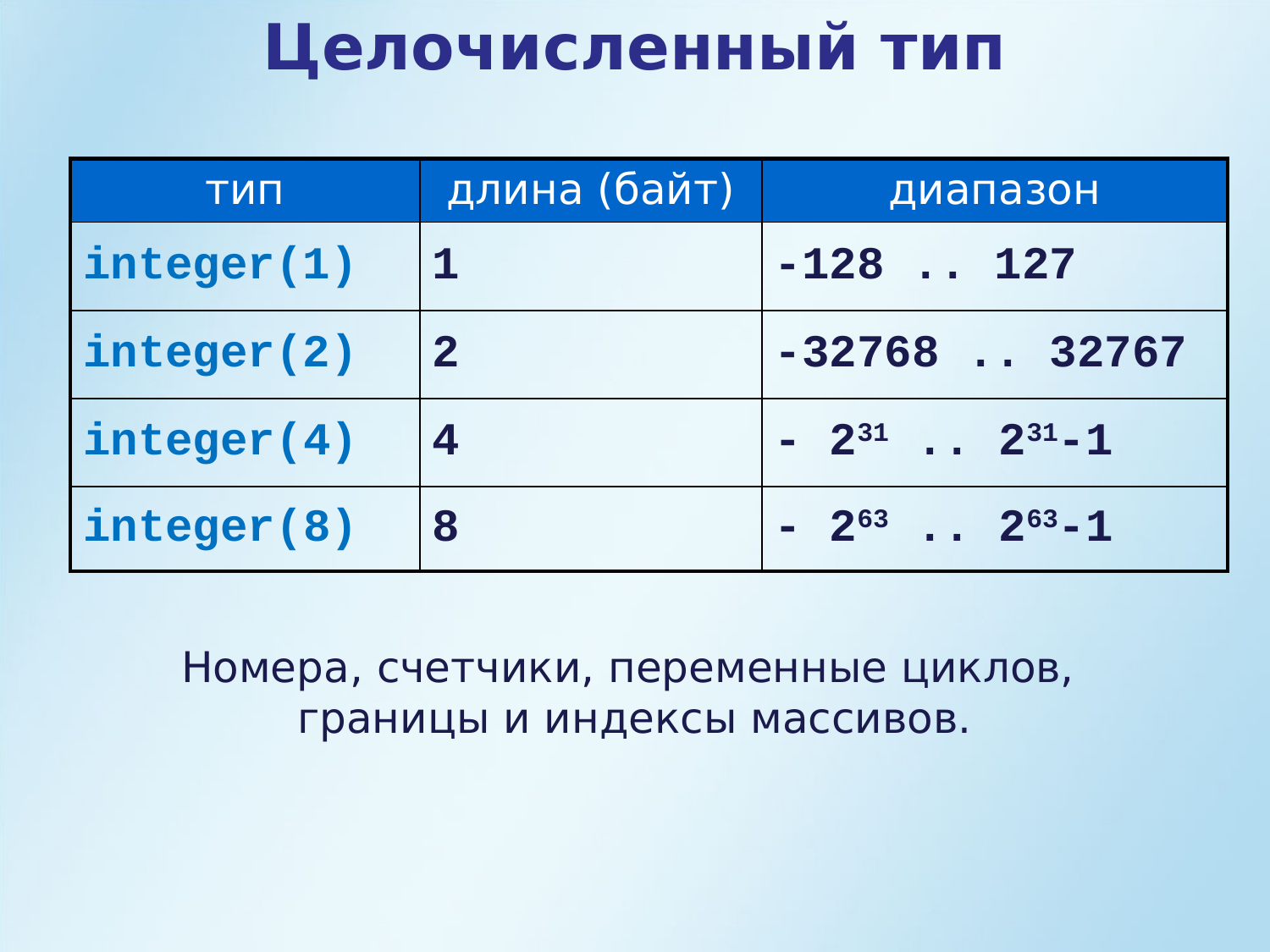

Целочисленный тип
| тип | длина (байт) | диапазон |
| --- | --- | --- |
| integer(1) | 1 | -128 .. 127 |
| integer(2) | 2 | -32768 .. 32767 |
| integer(4) | 4 | - 231 .. 231-1 |
| integer(8) | 8 | - 263 .. 263-1 |
Номера, счетчики, переменные циклов,
границы и индексы массивов.